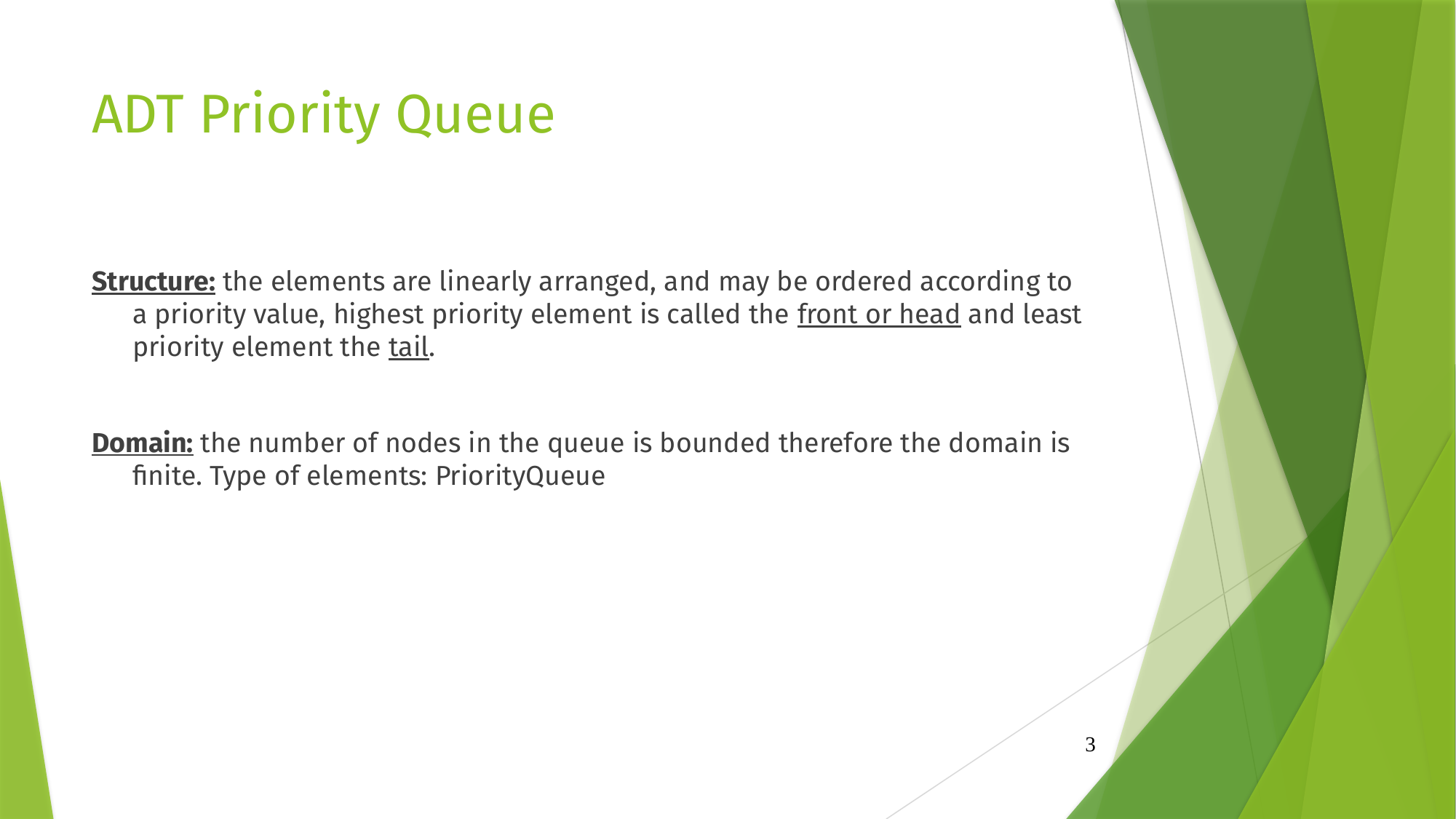

# ADT Priority Queue
Structure: the elements are linearly arranged, and may be ordered according to a priority value, highest priority element is called the front or head and least priority element the tail.

Domain: the number of nodes in the queue is bounded therefore the domain is finite. Type of elements: PriorityQueue
3